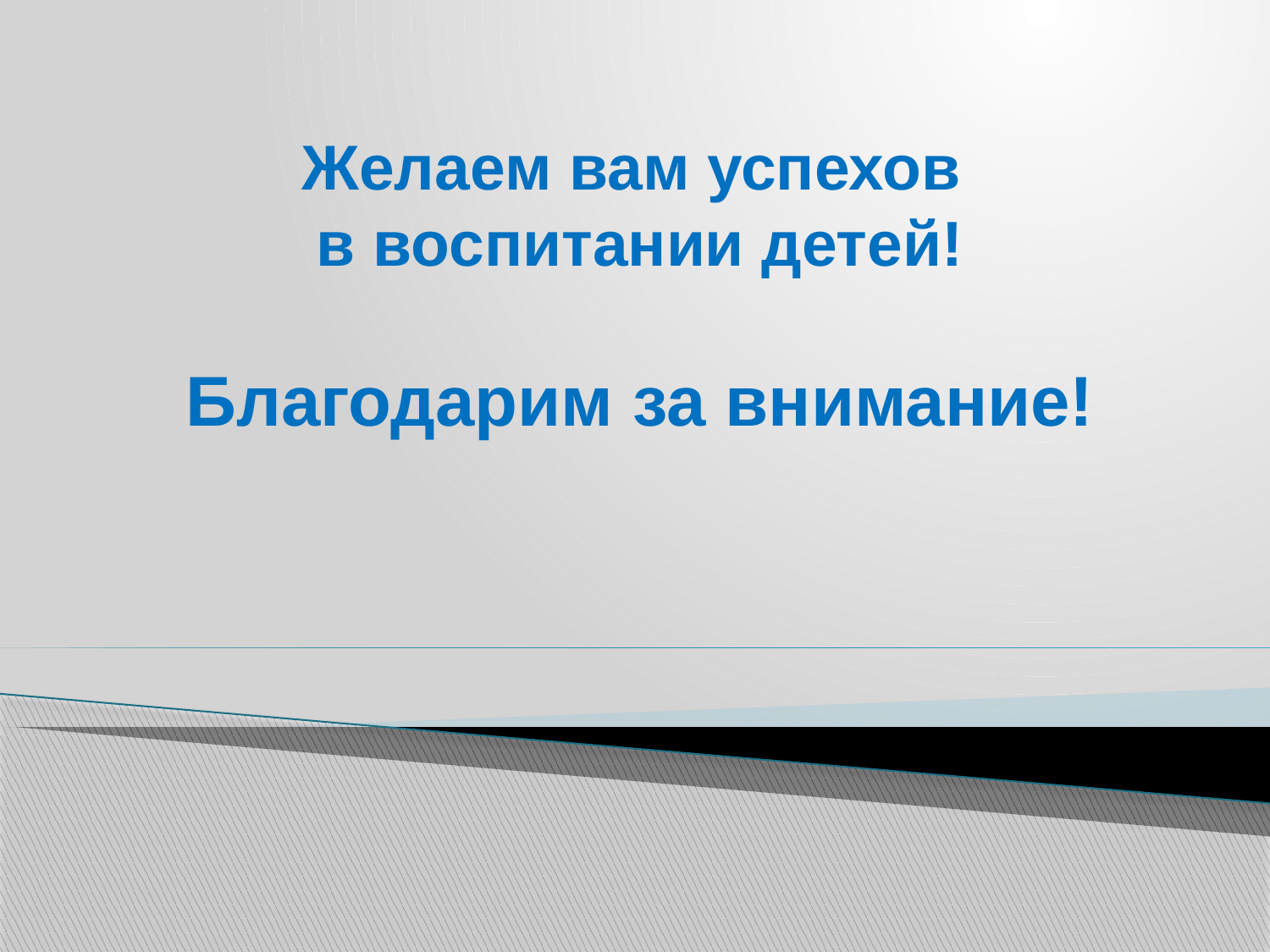

Желаем вам успехов
в воспитании детей!
Благодарим за внимание!